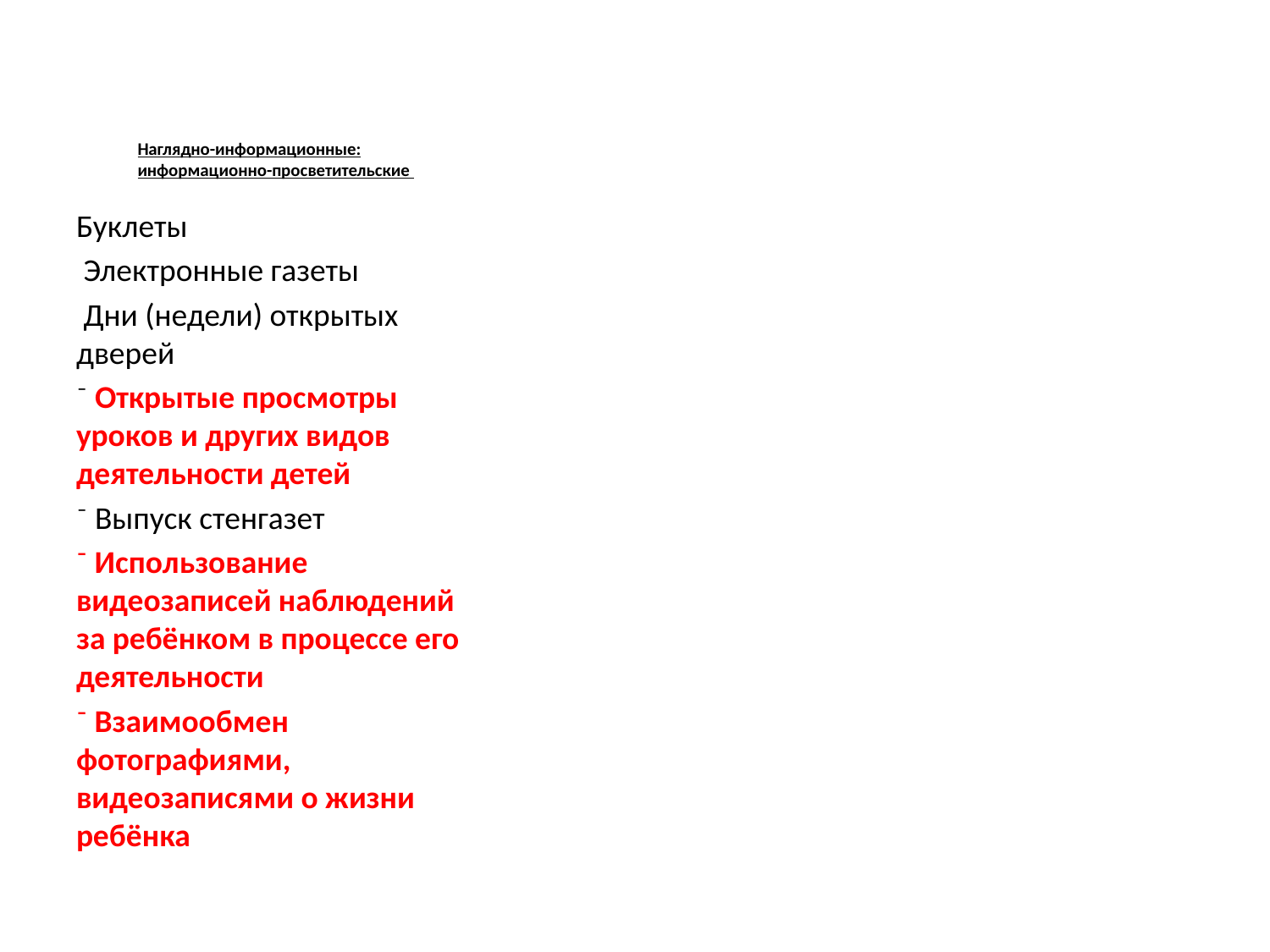

# Наглядно-информационные: информационно-просветительские
Буклеты
 Электронные газеты
 Дни (недели) открытых дверей
⁻ Открытые просмотры уроков и других видов деятельности детей
⁻ Выпуск стенгазет
⁻ Использование видеозаписей наблюдений за ребёнком в процессе его деятельности
⁻ Взаимообмен фотографиями, видеозаписями о жизни ребёнка